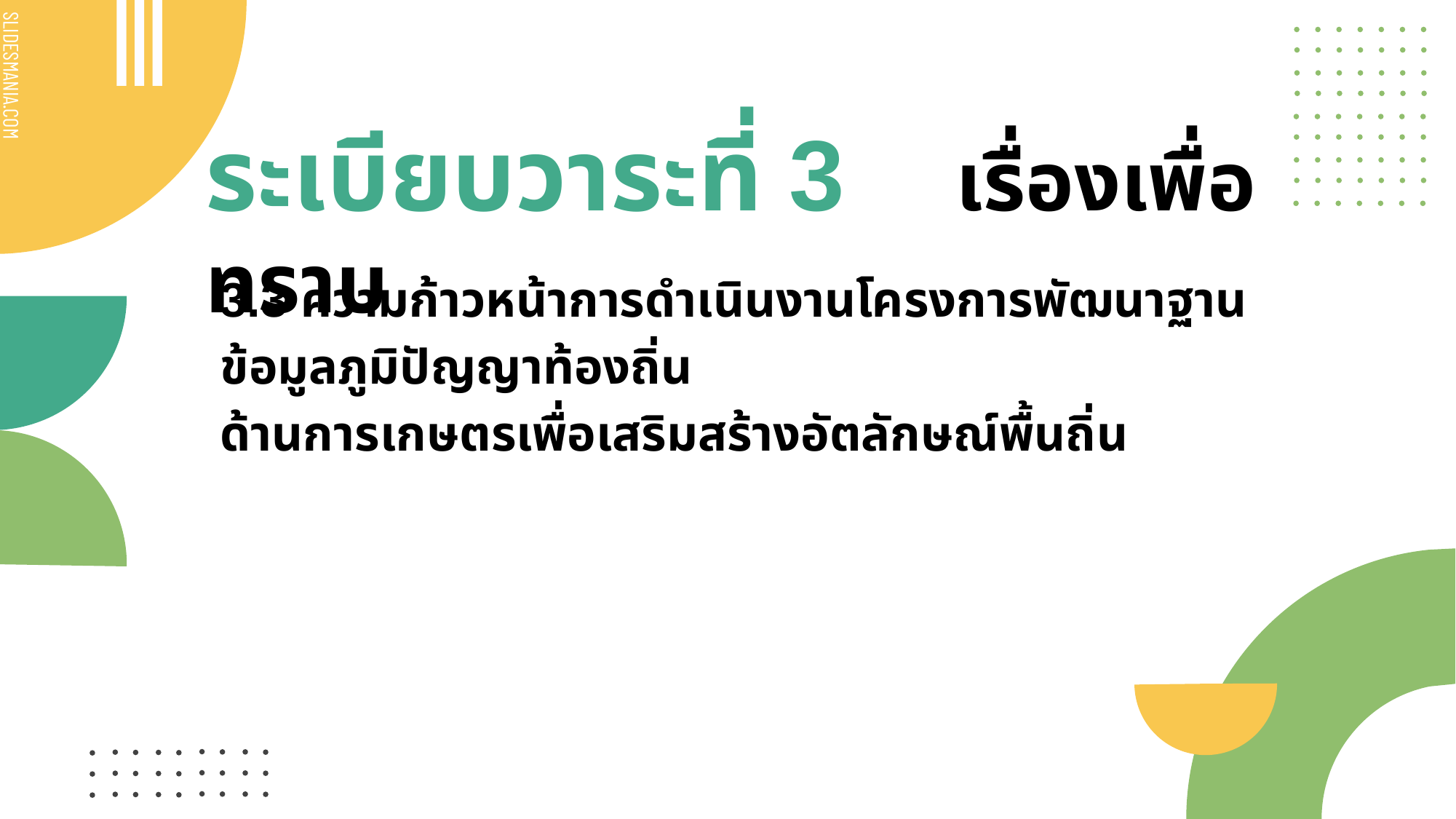

ระเบียบวาระที่ 3    เรื่องเพื่อทราบ
3.3 ความก้าวหน้าการดำเนินงานโครงการพัฒนาฐานข้อมูลภูมิปัญญาท้องถิ่น
ด้านการเกษตรเพื่อเสริมสร้างอัตลักษณ์พื้นถิ่น